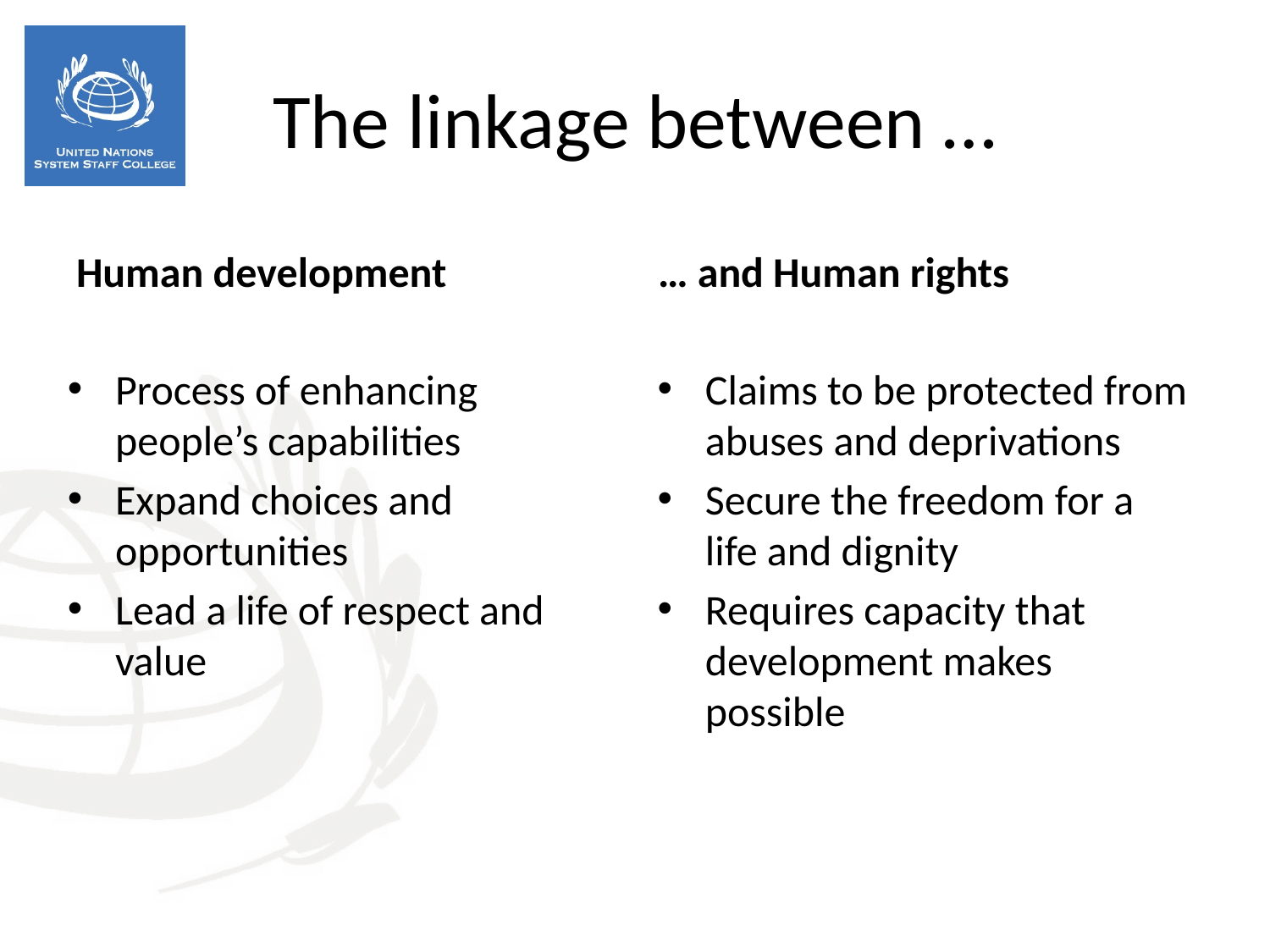

The linkage between …
Human development
… and Human rights
Process of enhancing people’s capabilities
Expand choices and opportunities
Lead a life of respect and value
Claims to be protected from abuses and deprivations
Secure the freedom for a life and dignity
Requires capacity that development makes possible